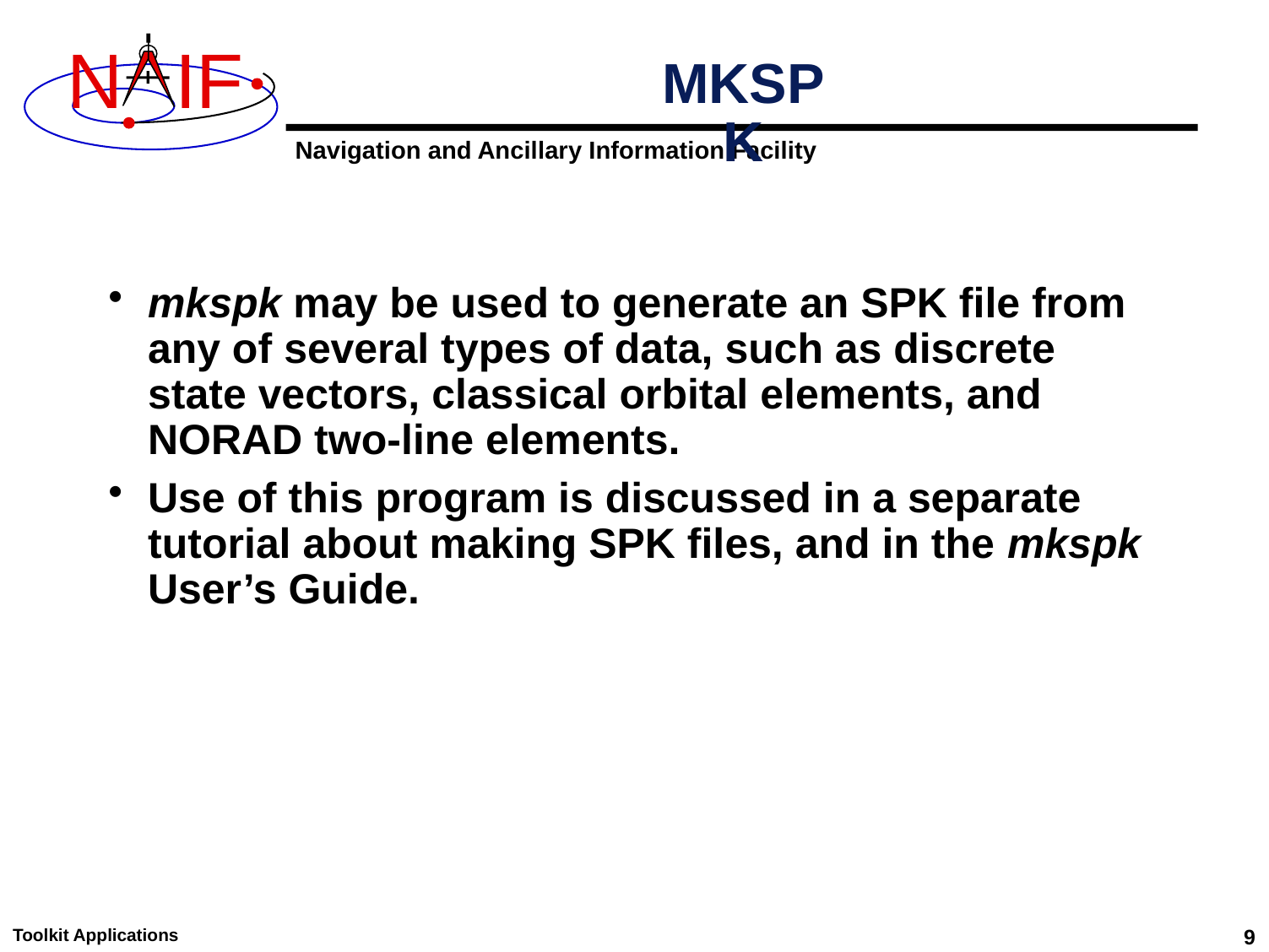

# MKSPK
mkspk may be used to generate an SPK file from any of several types of data, such as discrete state vectors, classical orbital elements, and NORAD two-line elements.
Use of this program is discussed in a separate tutorial about making SPK files, and in the mkspk User’s Guide.
Toolkit Applications
9